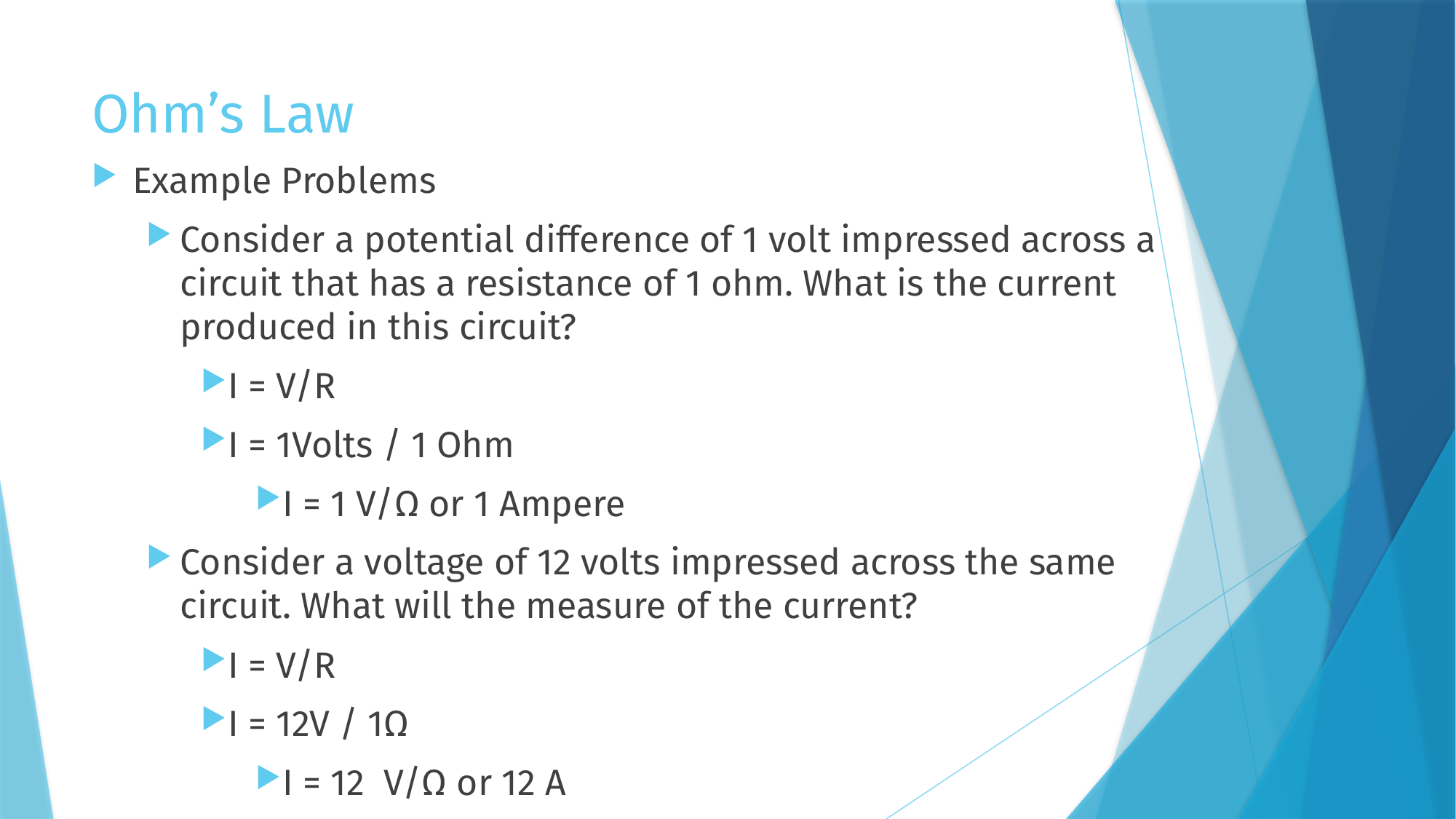

# Ohm’s Law
Example Problems
Consider a potential difference of 1 volt impressed across a circuit that has a resistance of 1 ohm. What is the current produced in this circuit?
I = V/R
I = 1Volts / 1 Ohm
I = 1 V/Ω or 1 Ampere
Consider a voltage of 12 volts impressed across the same circuit. What will the measure of the current?
I = V/R
I = 12V / 1Ω
I = 12  V/Ω or 12 A